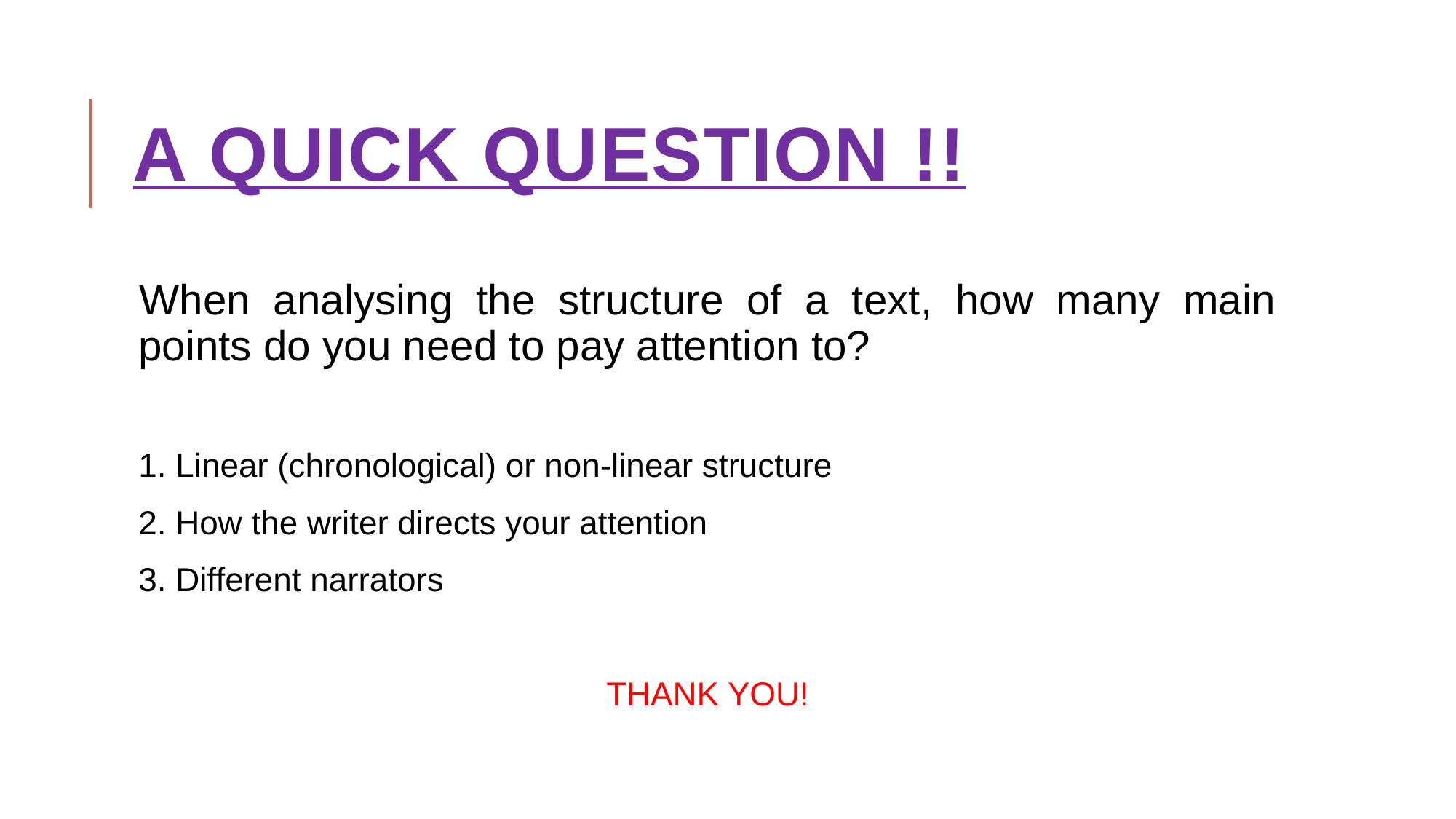

# A QUICK QUESTION !!
When analysing the structure of a text, how many main points do you need to pay attention to?

1. Linear (chronological) or non-linear structure
2. How the writer directs your attention
3. Different narrators

THANK YOU!